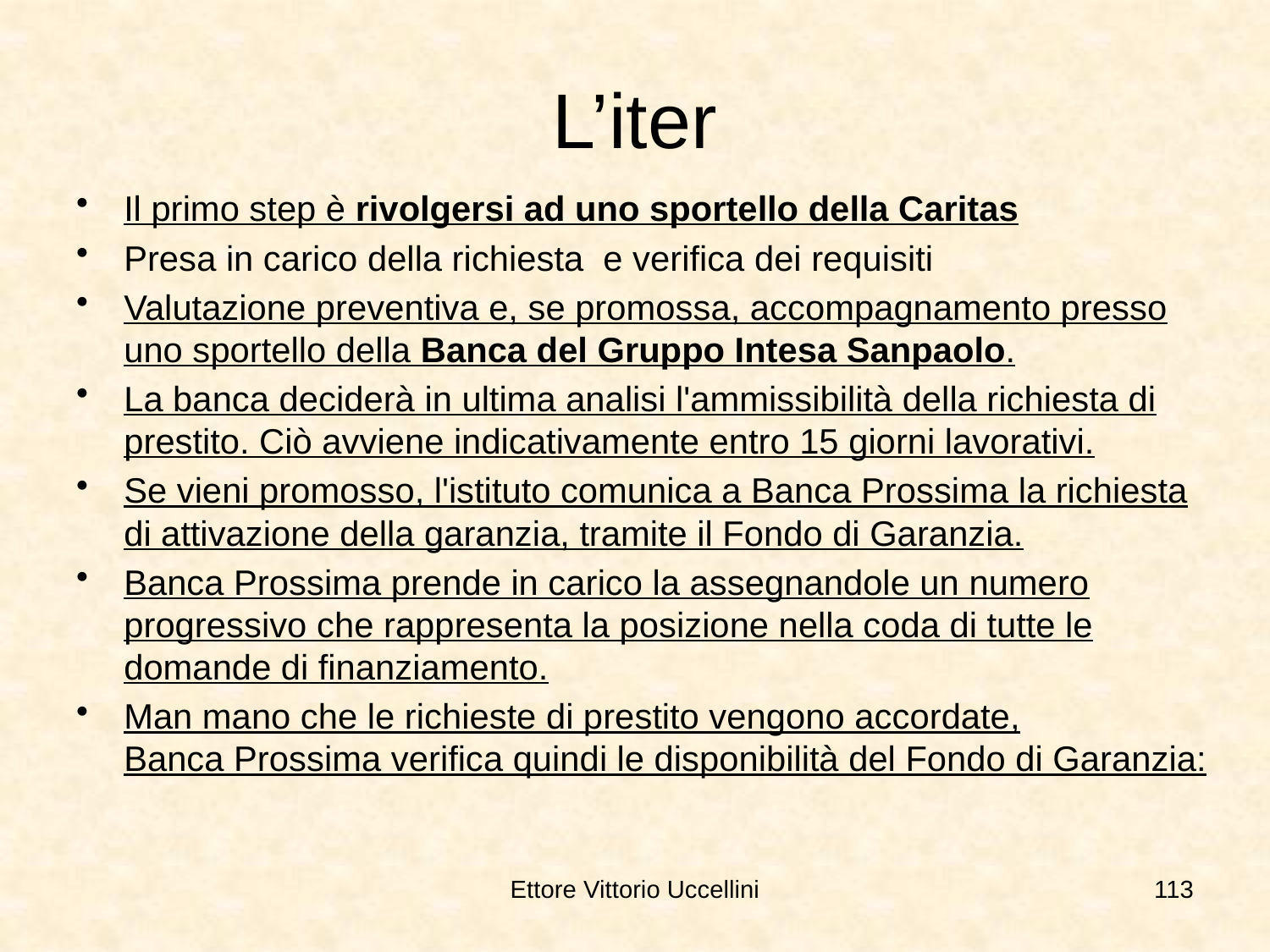

# L’iter
Il primo step è rivolgersi ad uno sportello della Caritas
Presa in carico della richiesta  e verifica dei requisiti
Valutazione preventiva e, se promossa, accompagnamento presso uno sportello della Banca del Gruppo Intesa Sanpaolo.
La banca deciderà in ultima analisi l'ammissibilità della richiesta di prestito. Ciò avviene indicativamente entro 15 giorni lavorativi.
Se vieni promosso, l'istituto comunica a Banca Prossima la richiesta di attivazione della garanzia, tramite il Fondo di Garanzia.
Banca Prossima prende in carico la assegnandole un numero progressivo che rappresenta la posizione nella coda di tutte le domande di finanziamento.
Man mano che le richieste di prestito vengono accordate,
Banca Prossima verifica quindi le disponibilità del Fondo di Garanzia:
Ettore Vittorio Uccellini
113